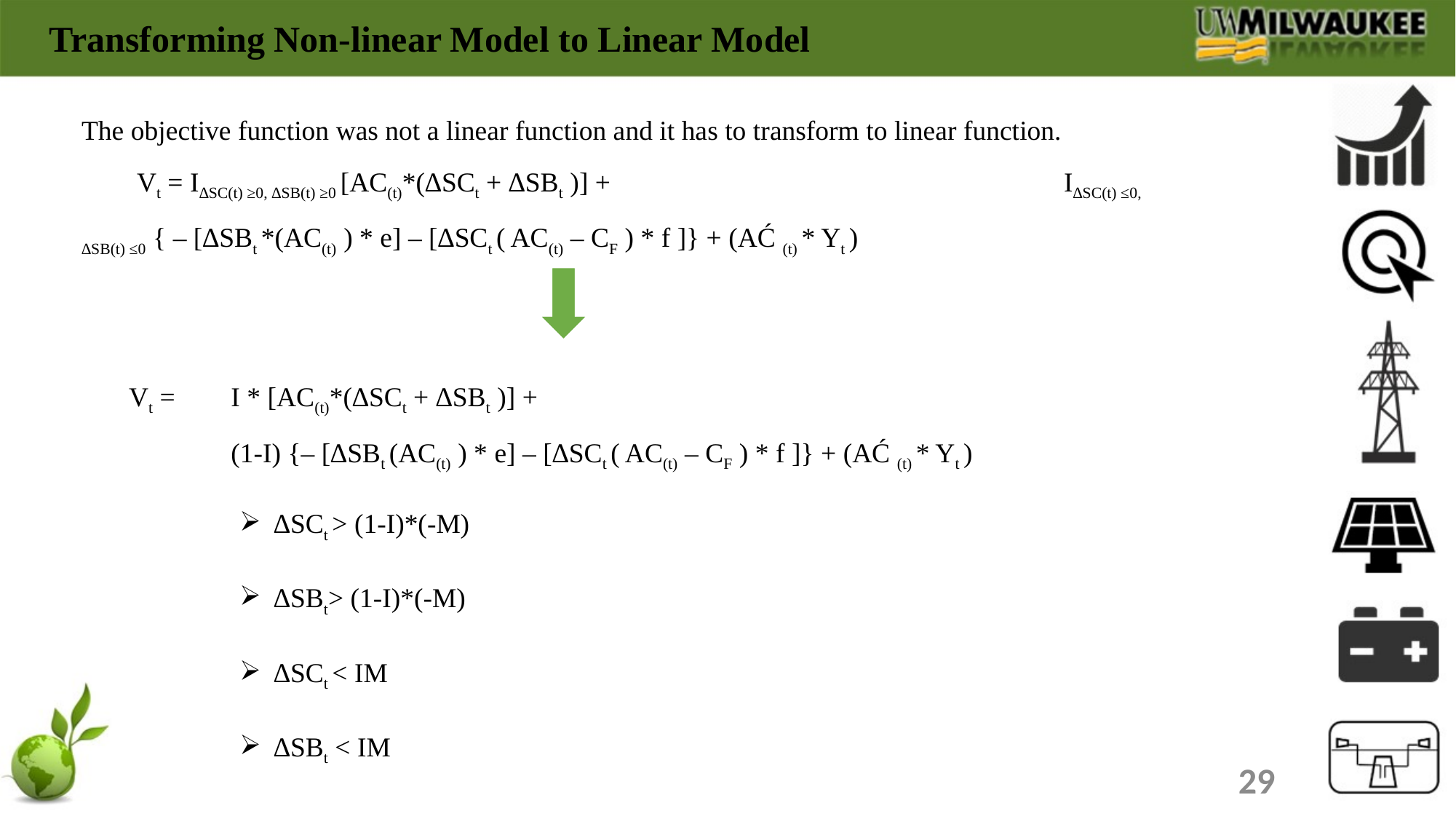

Transforming Non-linear Model to Linear Model
The objective function was not a linear function and it has to transform to linear function.
        Vt = I∆SC(t) ≥0, ∆SB(t) ≥0 [AC(t)*(∆SCt + ∆SBt )] +  					I∆SC(t) ≤0, ∆SB(t) ≤0 { – [∆SBt *(AC(t) ) * e] – [∆SCt ( AC(t) – CF ) * f ]} + (AĆ (t) * Yt )

 Vt =  	I * [AC(t)*(∆SCt + ∆SBt )] +						(1-I) {– [∆SBt (AC(t) ) * e] – [∆SCt ( AC(t) – CF ) * f ]} + (AĆ (t) * Yt )

∆SCt > (1-I)*(-M)
∆SBt> (1-I)*(-M)
∆SCt < IM
∆SBt < IM

29